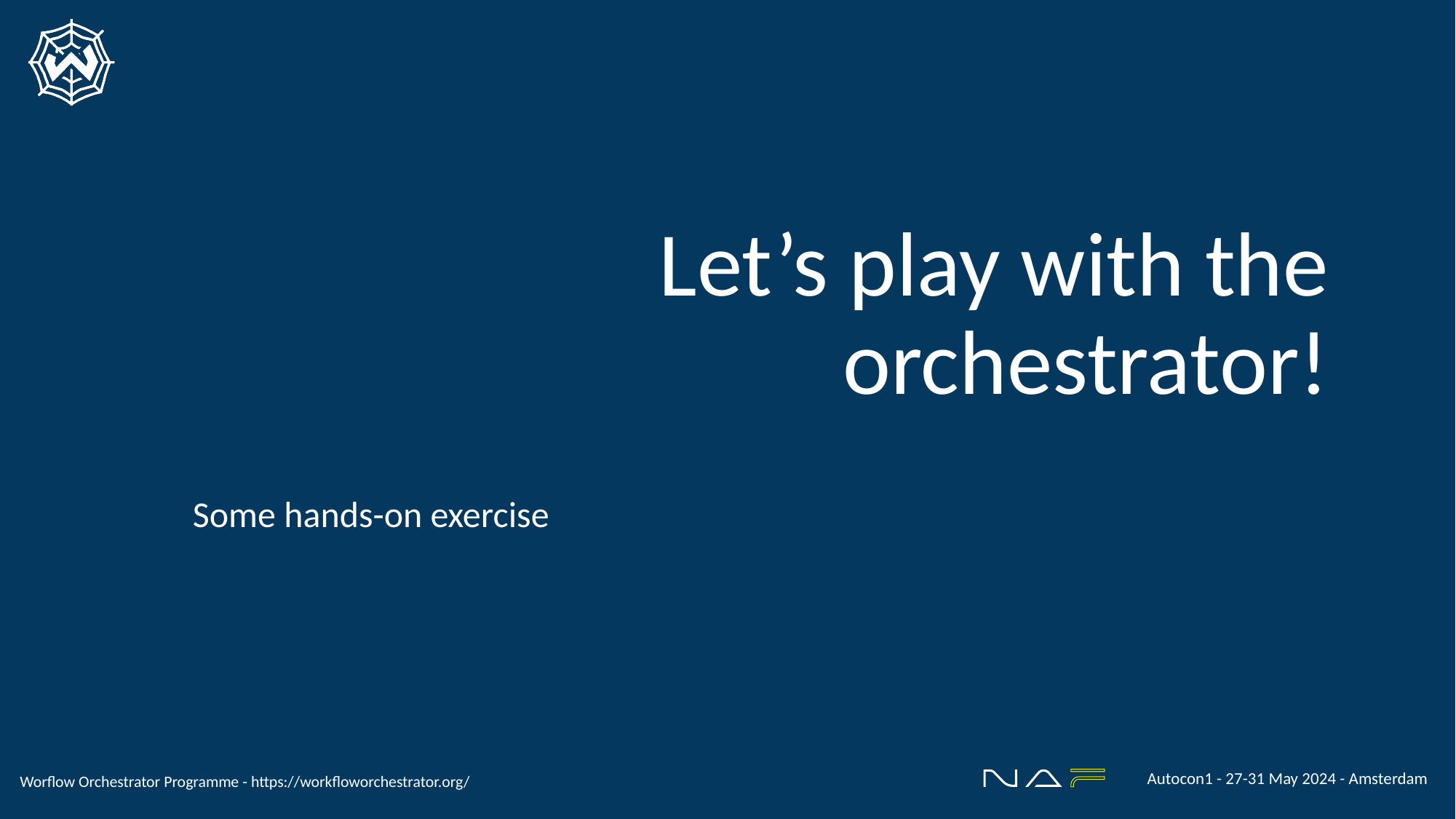

# Let’s play with the orchestrator!
Some hands-on exercise
Autocon1 - 27-31 May 2024 - Amsterdam
Worflow Orchestrator Programme - https://workfloworchestrator.org/